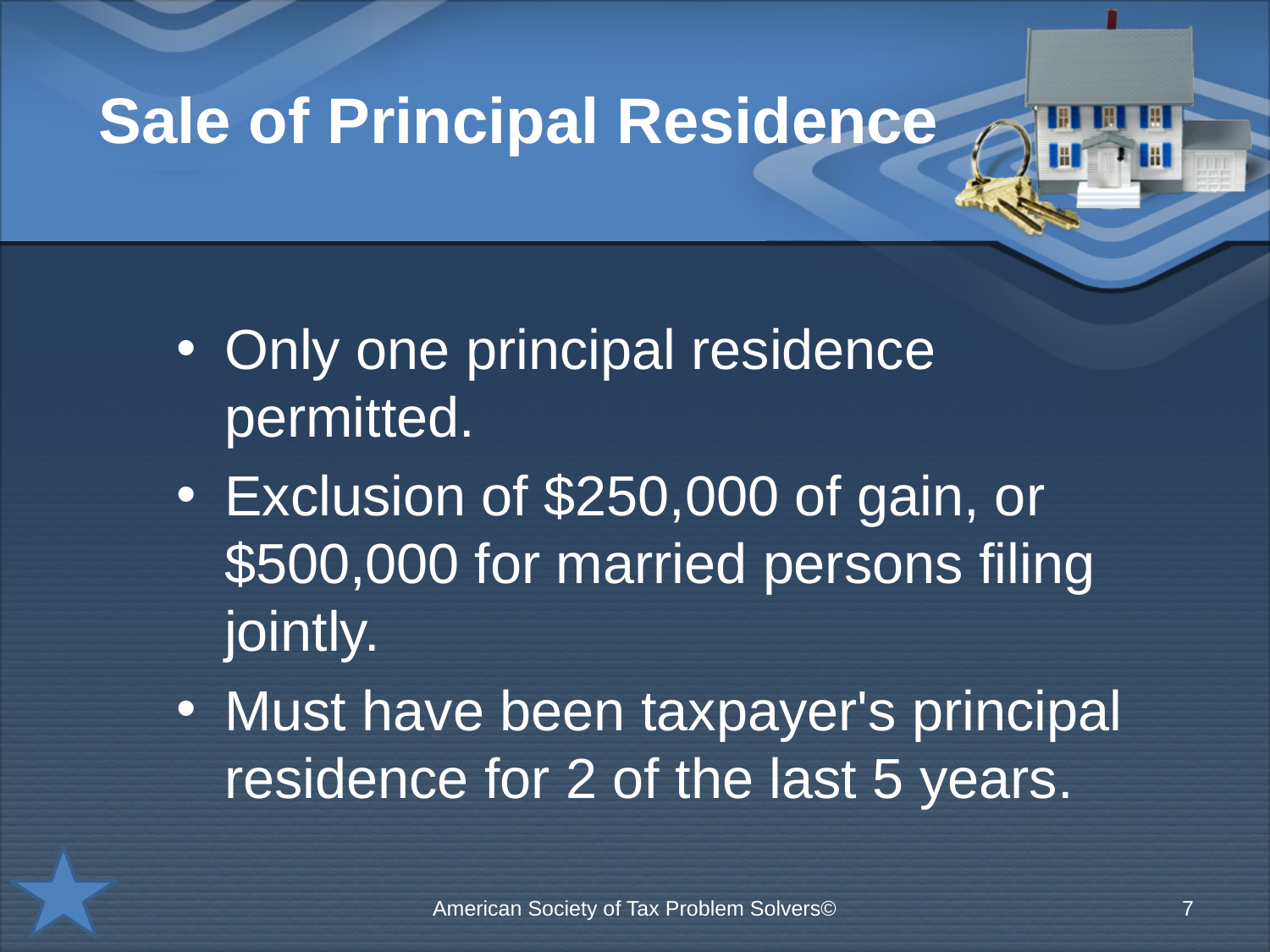

# Sale of Principal Residence
Only one principal residence permitted.
Exclusion of $250,000 of gain, or $500,000 for married persons filing jointly.
Must have been taxpayer's principal residence for 2 of the last 5 years.

American Society of Tax Problem Solvers©
7